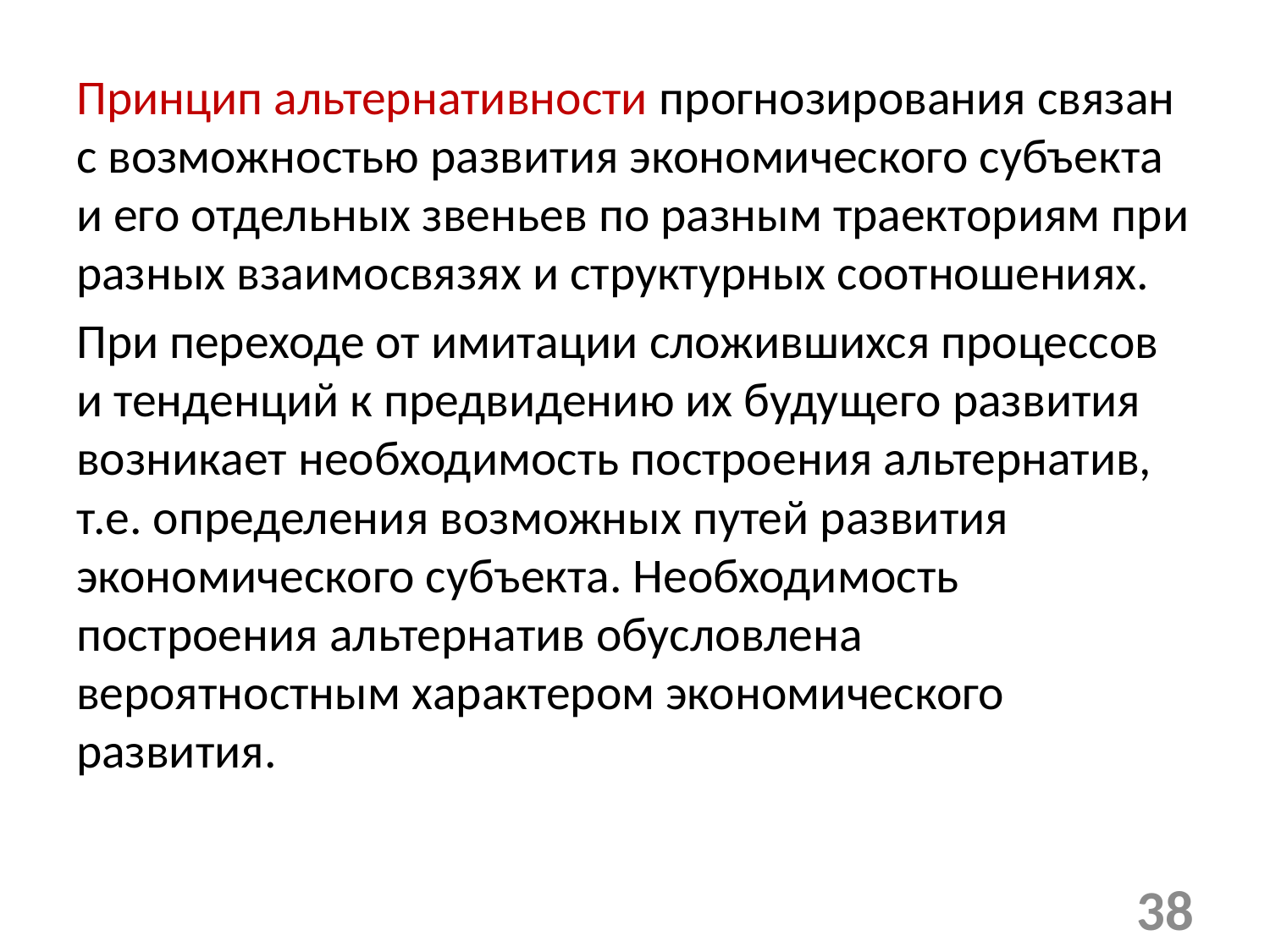

Принцип альтернативности прогнозирования связан с возможностью развития экономического субъекта и его отдельных звеньев по разным траекториям при разных взаимосвязях и структурных соотношениях.
При переходе от имитации сложившихся процессов и тенденций к предвидению их будущего развития возникает необходимость построения альтернатив, т.е. определения возможных путей развития экономического субъекта. Необходимость построения альтернатив обусловлена вероятностным характером экономического развития.

38